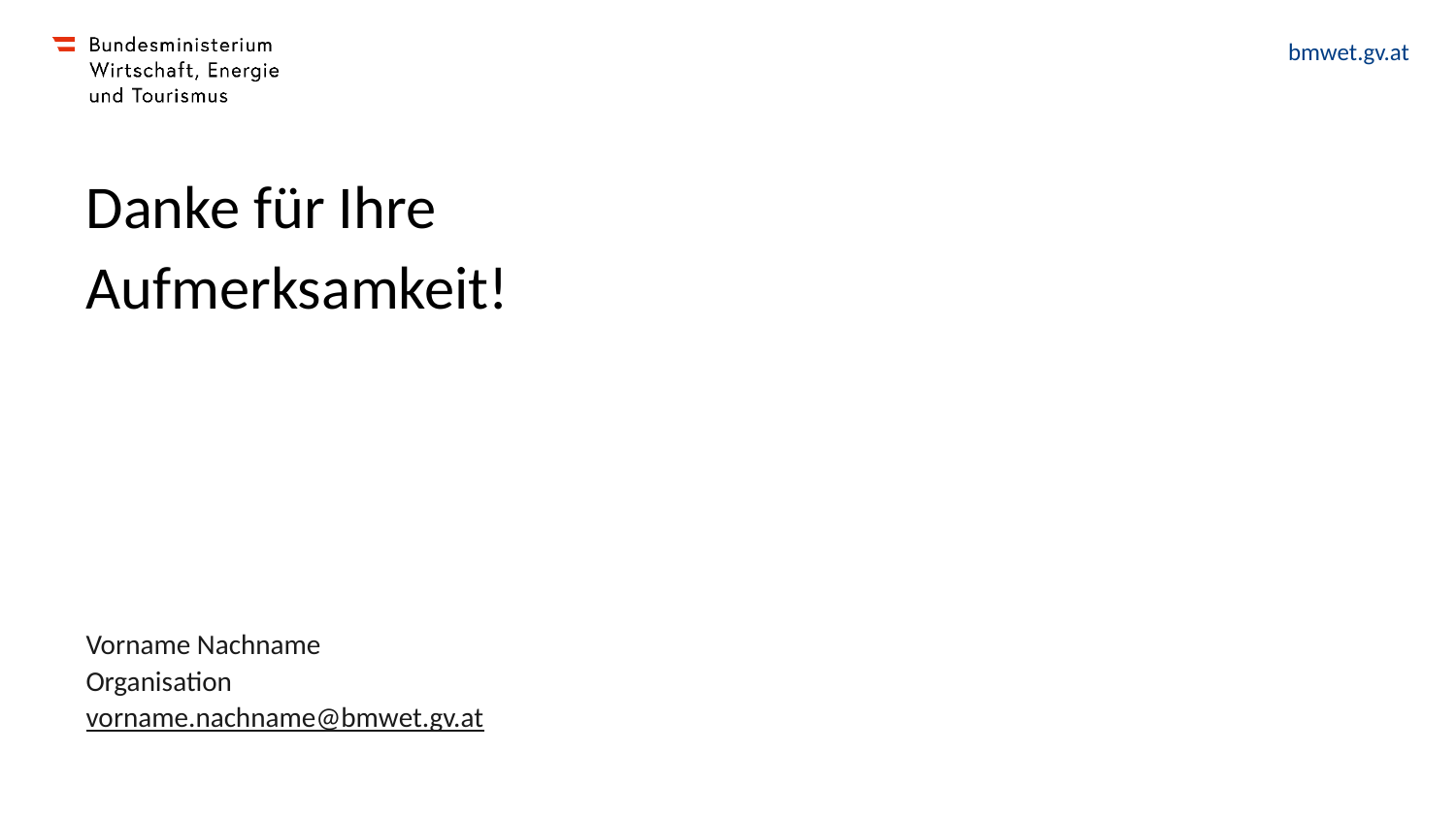

# Danke für Ihre Aufmerksamkeit!
Vorname Nachname
Organisation
vorname.nachname@bmwet.gv.at